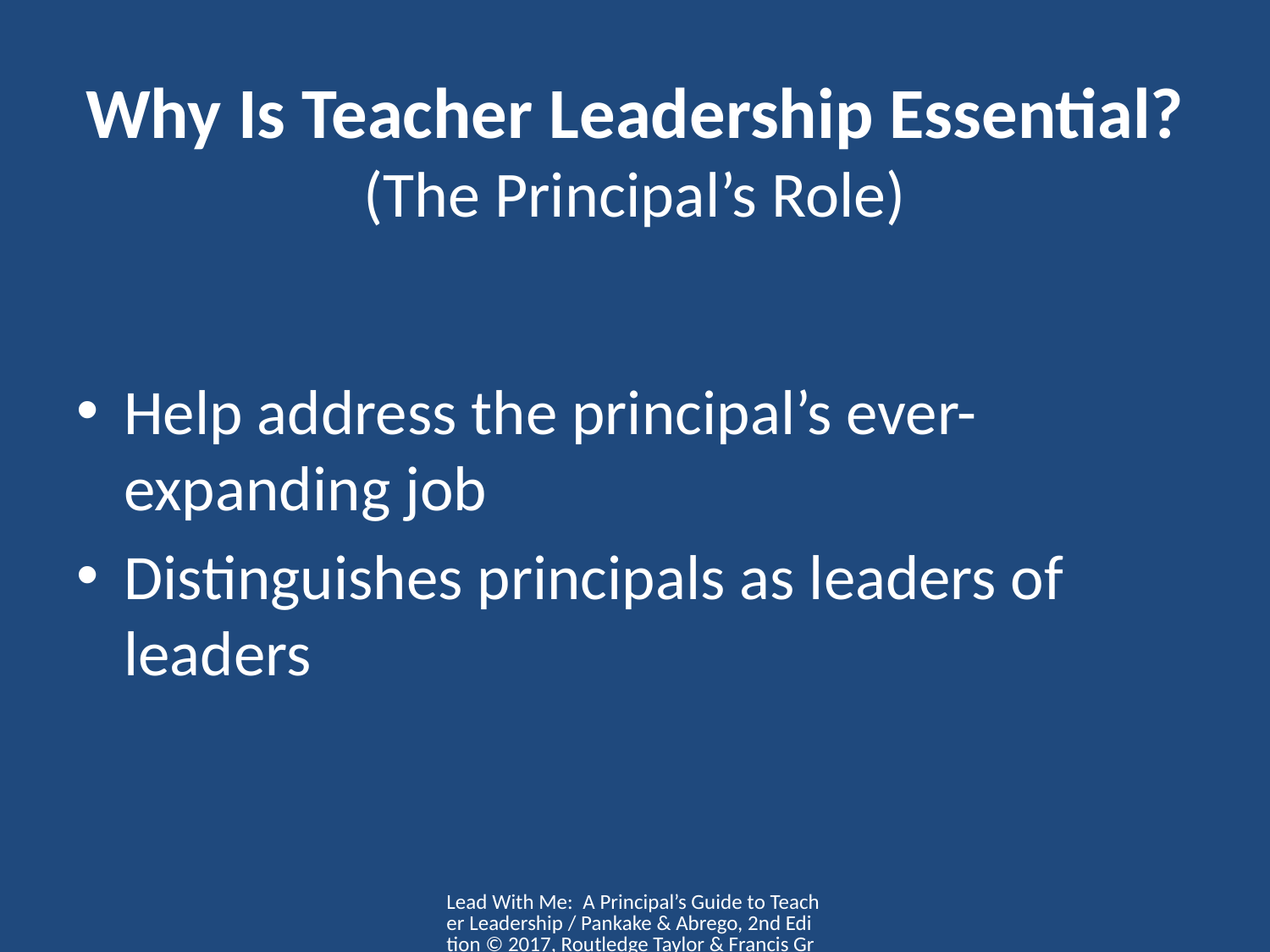

# Why Is Teacher Leadership Essential? (The Principal’s Role)
Help address the principal’s ever-expanding job
Distinguishes principals as leaders of leaders
Lead With Me:  A Principal’s Guide to Teacher Leadership / Pankake & Abrego, 2nd Edition © 2017, Routledge Taylor & Francis Group